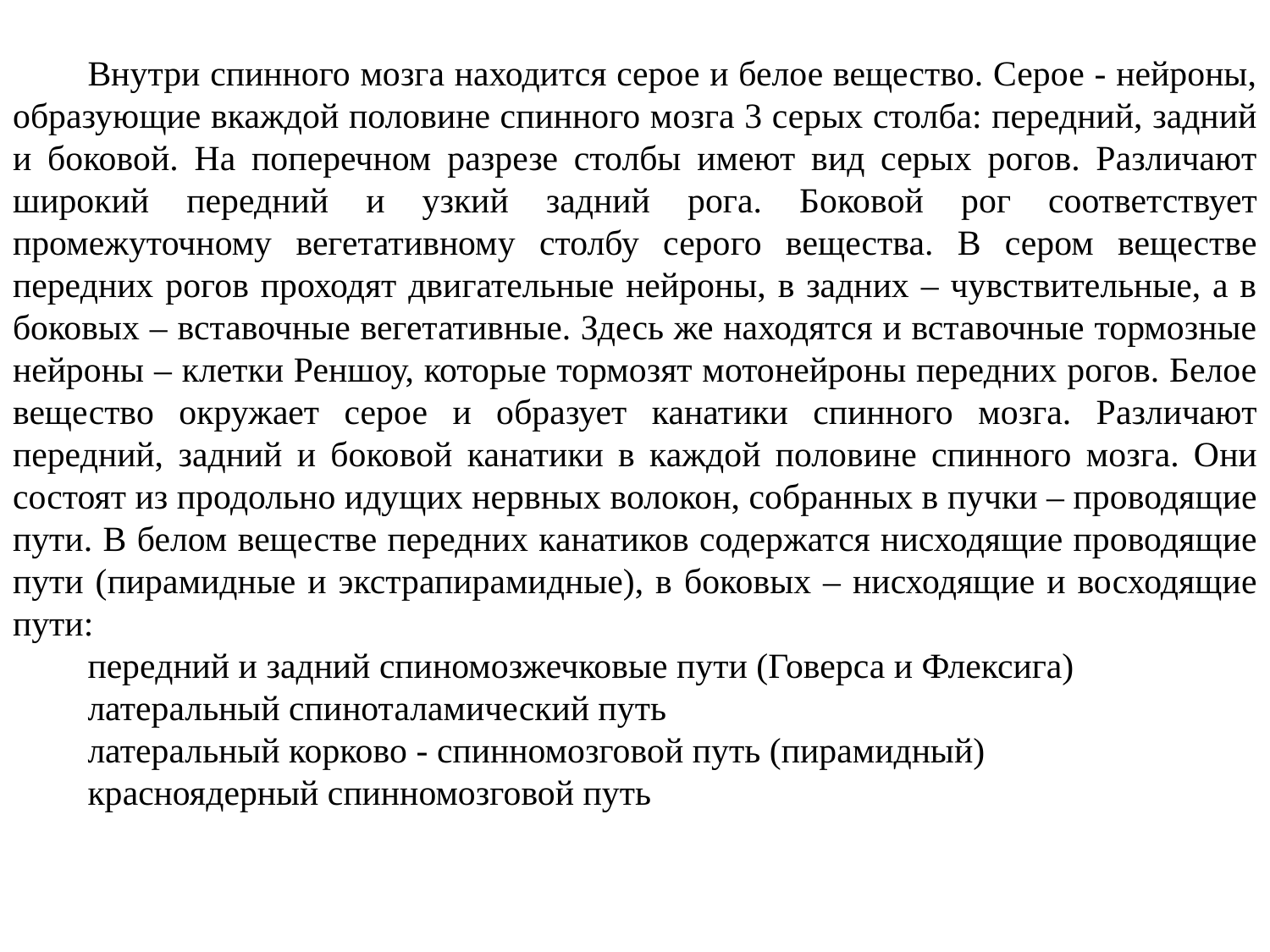

Внутри спинного мозга находится серое и белое вещество. Серое - нейроны, образующие вкаждой половине спинного мозга 3 серых столба: передний, задний и боковой. На поперечном разрезе столбы имеют вид серых рогов. Различают широкий передний и узкий задний рога. Боковой рог соответствует промежуточному вегетативному столбу серого вещества. В сером веществе передних рогов проходят двигательные нейроны, в задних – чувствительные, а в боковых – вставочные вегетативные. Здесь же находятся и вставочные тормозные нейроны – клетки Реншоу, которые тормозят мотонейроны передних рогов. Белое вещество окружает серое и образует канатики спинного мозга. Различают передний, задний и боковой канатики в каждой половине спинного мозга. Они состоят из продольно идущих нервных волокон, собранных в пучки – проводящие пути. В белом веществе передних канатиков содержатся нисходящие проводящие пути (пирамидные и экстрапирамидные), в боковых – нисходящие и восходящие пути:
передний и задний спиномозжечковые пути (Говерса и Флексига)
латеральный спиноталамический путь
латеральный корково - спинномозговой путь (пирамидный)
красноядерный спинномозговой путь